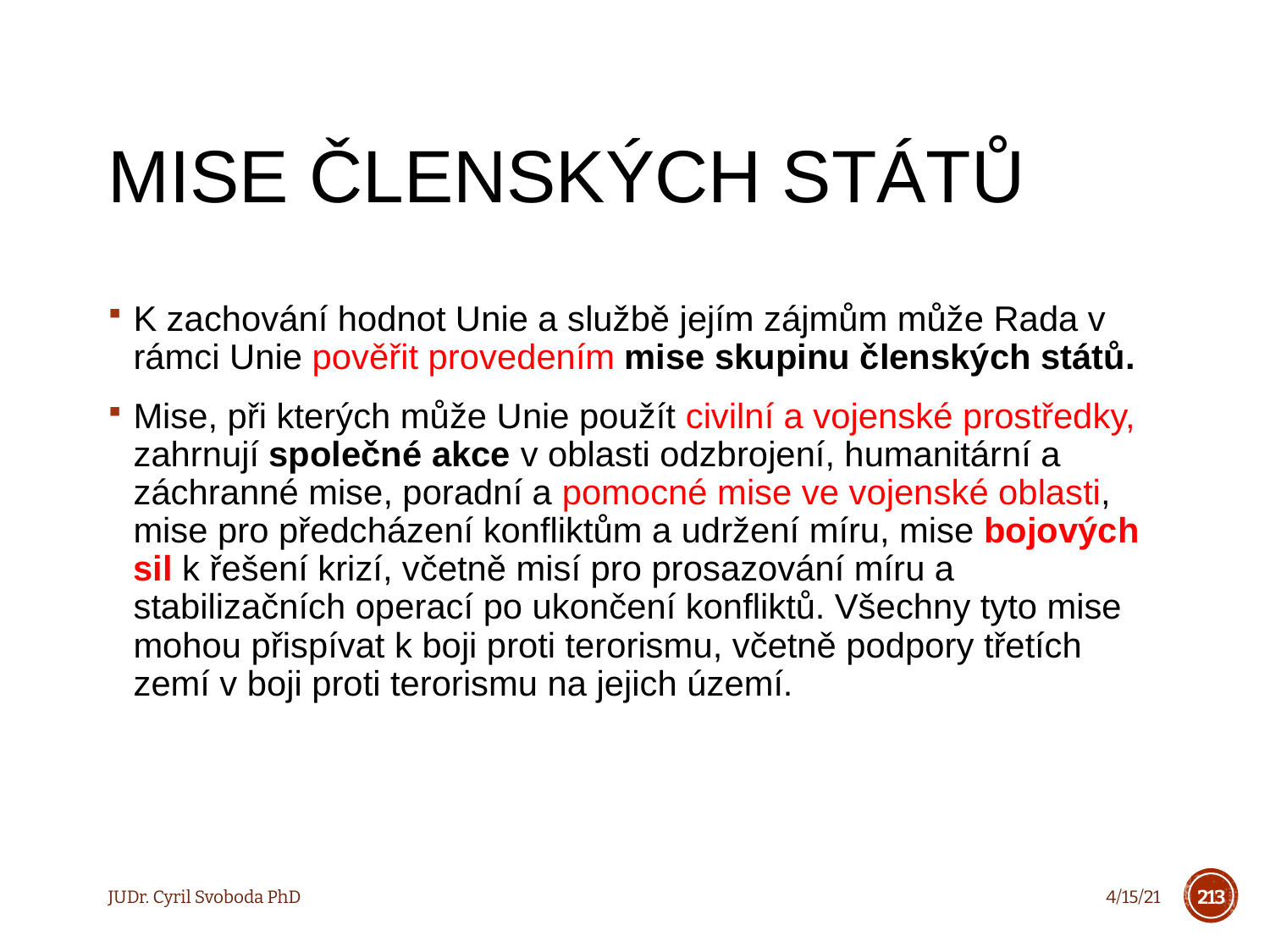

# Mise členských států
K zachování hodnot Unie a službě jejím zájmům může Rada v rámci Unie pověřit provedením mise skupinu členských států.
Mise, při kterých může Unie použít civilní a vojenské prostředky, zahrnují společné akce v oblasti odzbrojení, humanitární a záchranné mise, poradní a pomocné mise ve vojenské oblasti, mise pro předcházení konfliktům a udržení míru, mise bojových sil k řešení krizí, včetně misí pro prosazování míru a stabilizačních operací po ukončení konfliktů. Všechny tyto mise mohou přispívat k boji proti terorismu, včetně podpory třetích zemí v boji proti terorismu na jejich území.
JUDr. Cyril Svoboda PhD
4/15/21
213